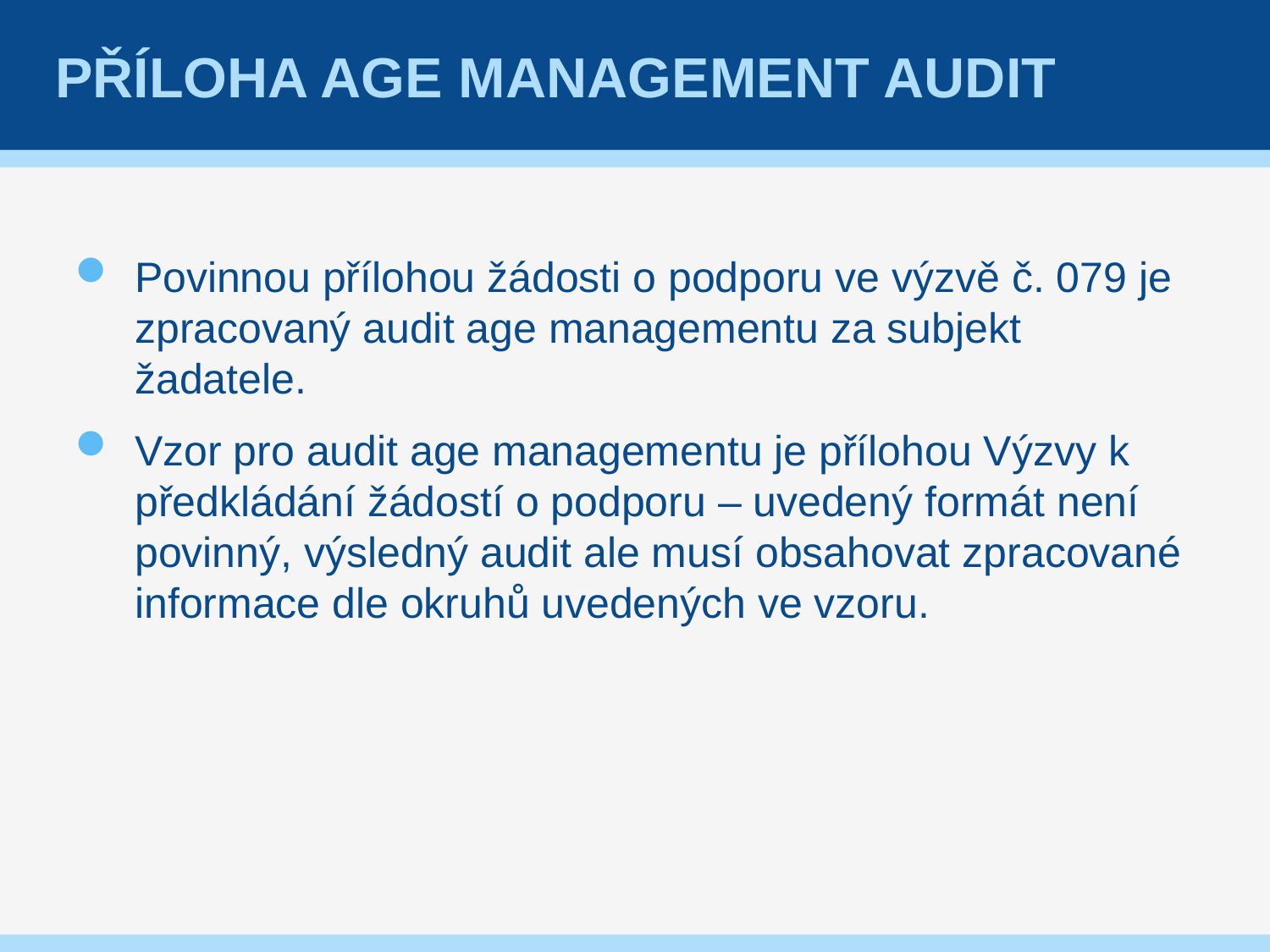

# Příloha AGE MANAGEMENT AUDIT
Povinnou přílohou žádosti o podporu ve výzvě č. 079 je zpracovaný audit age managementu za subjekt žadatele.
Vzor pro audit age managementu je přílohou Výzvy k předkládání žádostí o podporu – uvedený formát není povinný, výsledný audit ale musí obsahovat zpracované informace dle okruhů uvedených ve vzoru.